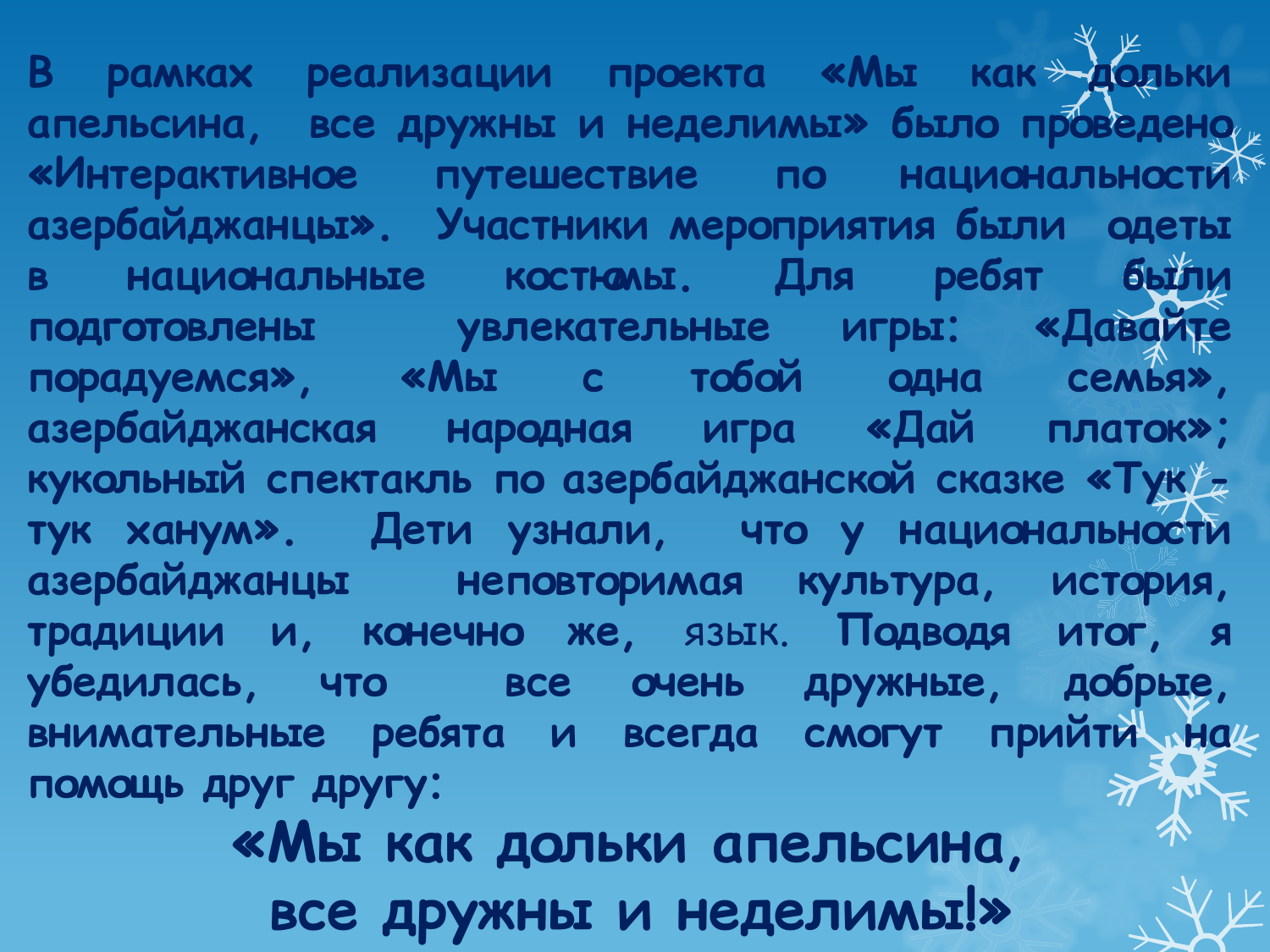

В рамках реализации проекта «Мы как дольки апельсина,  все дружны и неделимы» было проведено «Интерактивное путешествие по национальности азербайджанцы».  Участники мероприятия были  одеты в национальные костюмы. Для ребят были подготовлены  увлекательные игры: «Давайте порадуемся», «Мы с тобой одна семья», азербайджанская народная игра «Дай платок»; кукольный спектакль по азербайджанской сказке «Тук - тук ханум».  Дети узнали,  что у национальности азербайджанцы  неповторимая культура, история, традиции и, конечно же, язык. Подводя итог, я убедилась, что  все очень дружные, добрые, внимательные ребята и всегда смогут прийти на помощь друг другу:
«Мы как дольки апельсина,
 все дружны и неделимы!»